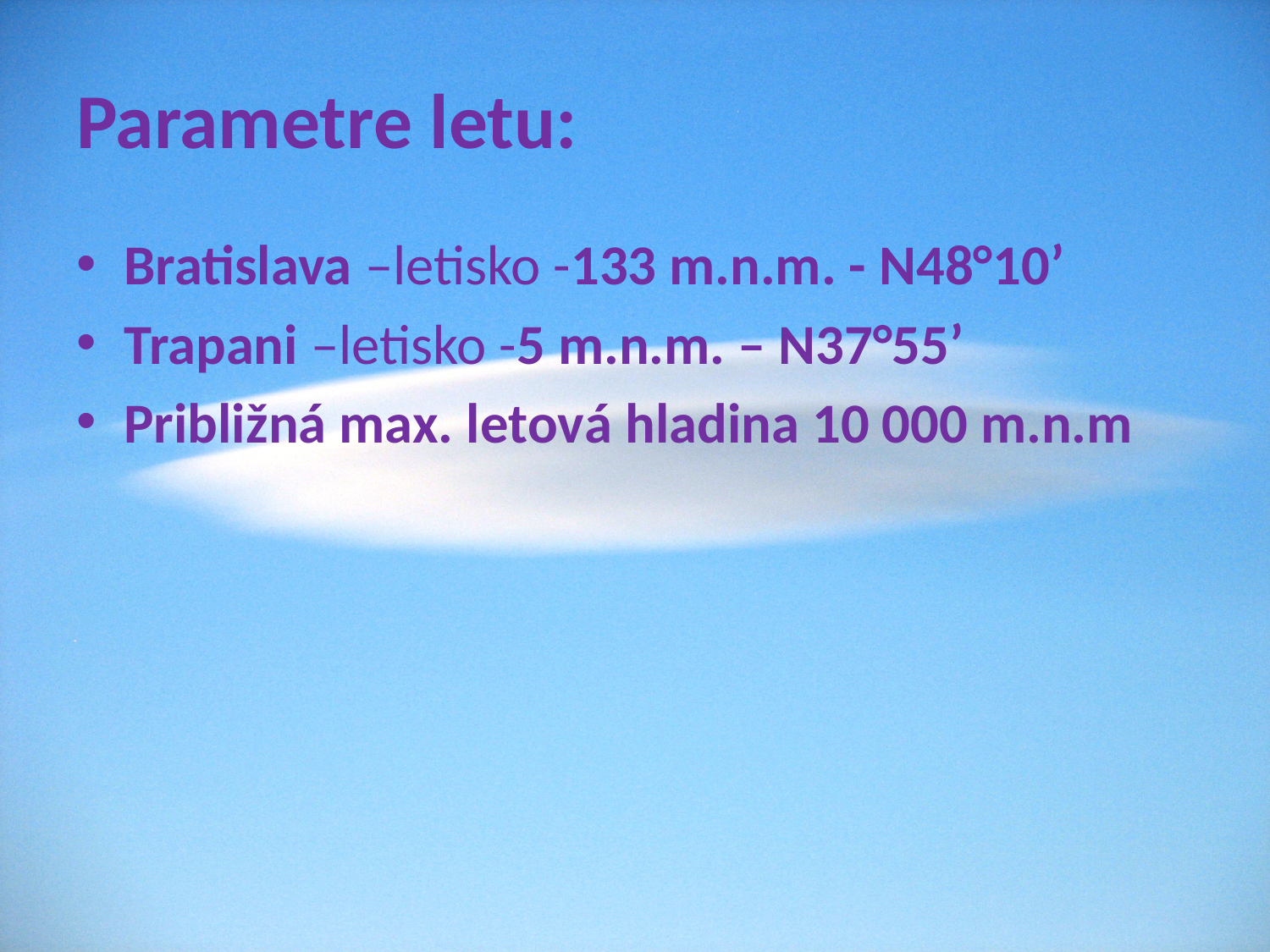

# Parametre letu:
Bratislava –letisko -133 m.n.m. - N48°10’
Trapani –letisko -5 m.n.m. – N37°55’
Približná max. letová hladina 10 000 m.n.m